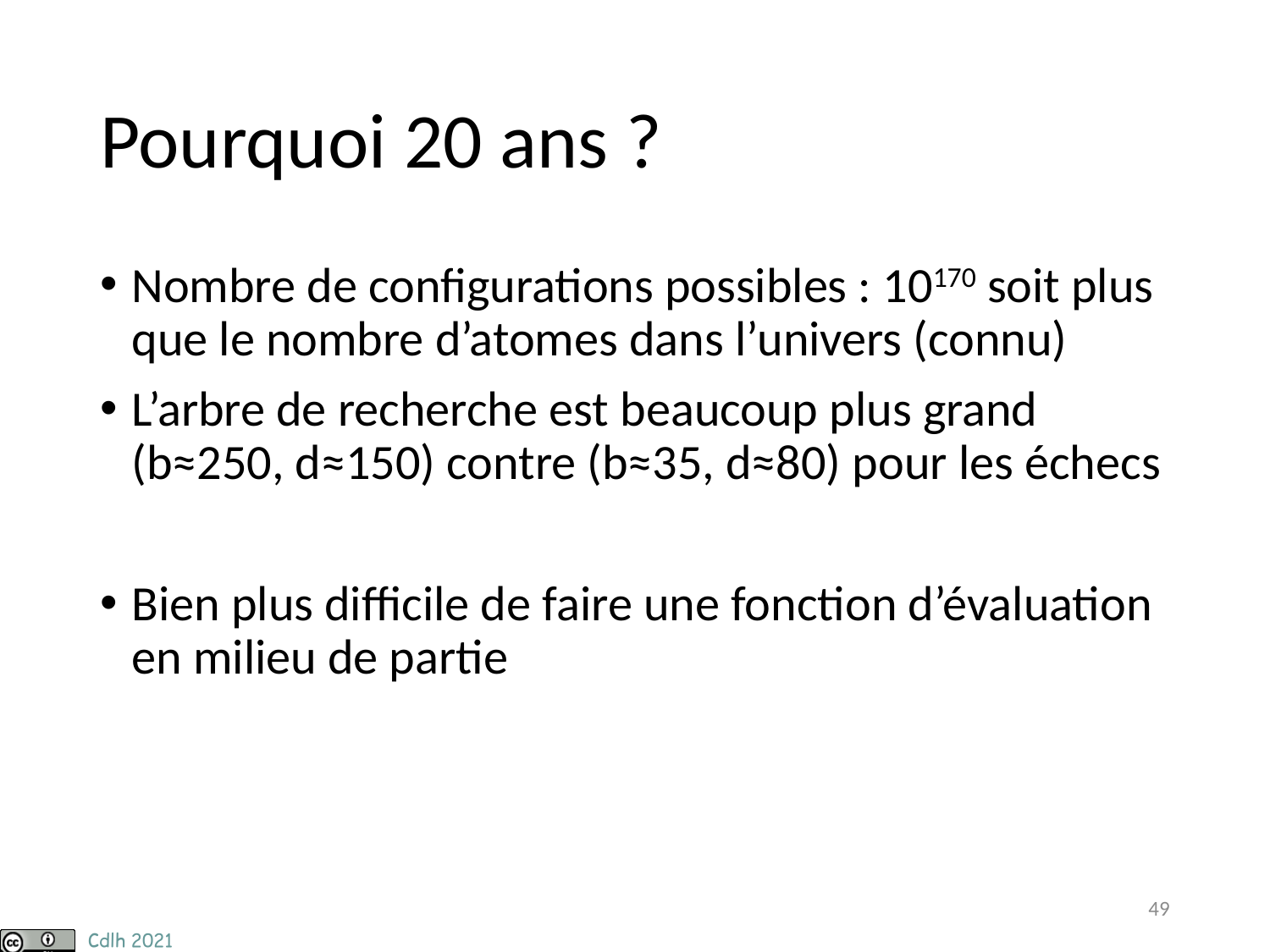

# Pourquoi 20 ans ?
Nombre de configurations possibles : 10170 soit plus que le nombre d’atomes dans l’univers (connu)
L’arbre de recherche est beaucoup plus grand (b≈250, d≈150) contre (b≈35, d≈80) pour les échecs

Bien plus difficile de faire une fonction d’évaluation en milieu de partie
49